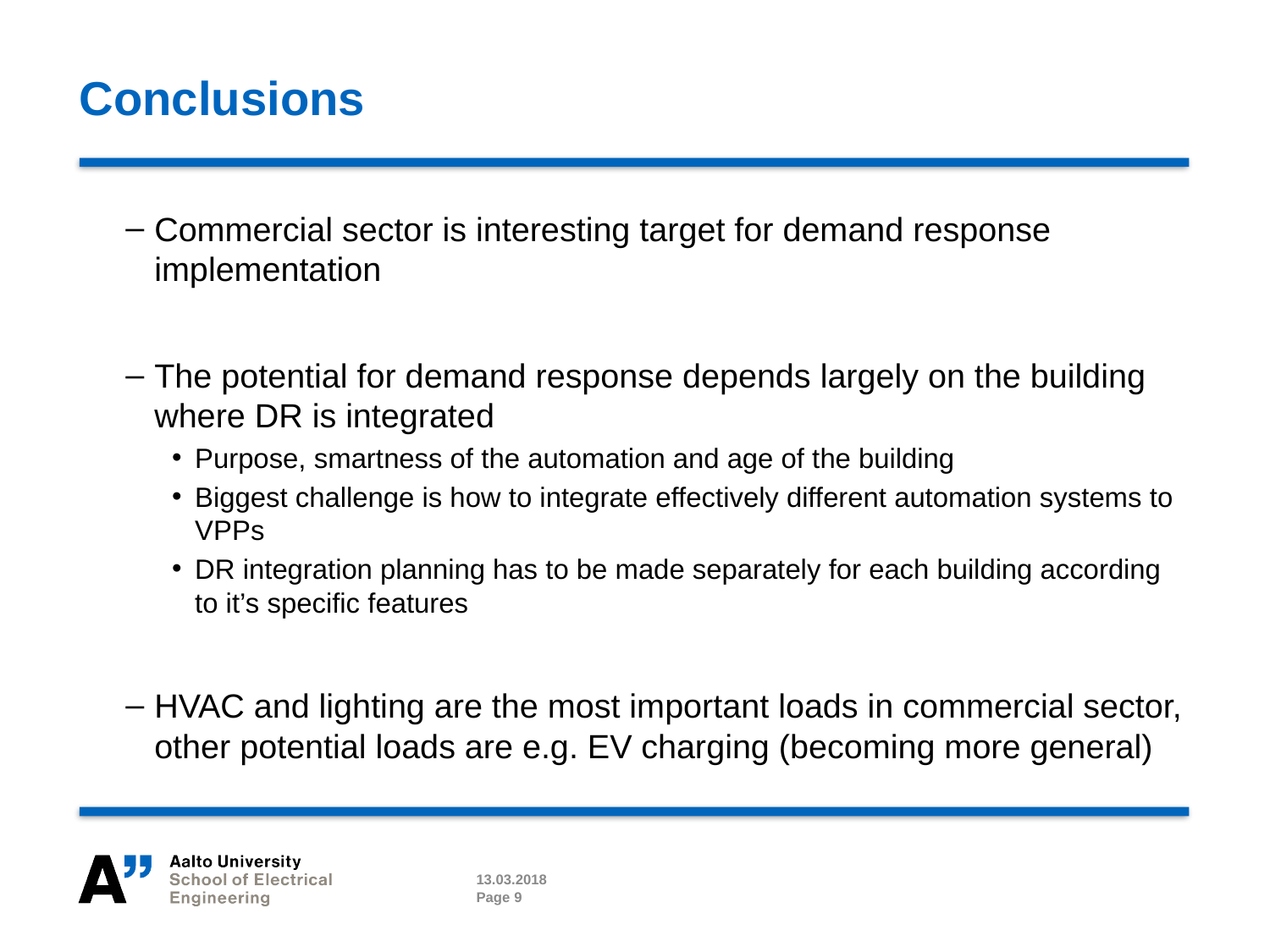

# Conclusions
Commercial sector is interesting target for demand response implementation

The potential for demand response depends largely on the building where DR is integrated
Purpose, smartness of the automation and age of the building
Biggest challenge is how to integrate effectively different automation systems to VPPs
DR integration planning has to be made separately for each building according to it’s specific features

HVAC and lighting are the most important loads in commercial sector, other potential loads are e.g. EV charging (becoming more general)

13.03.2018

Page 9